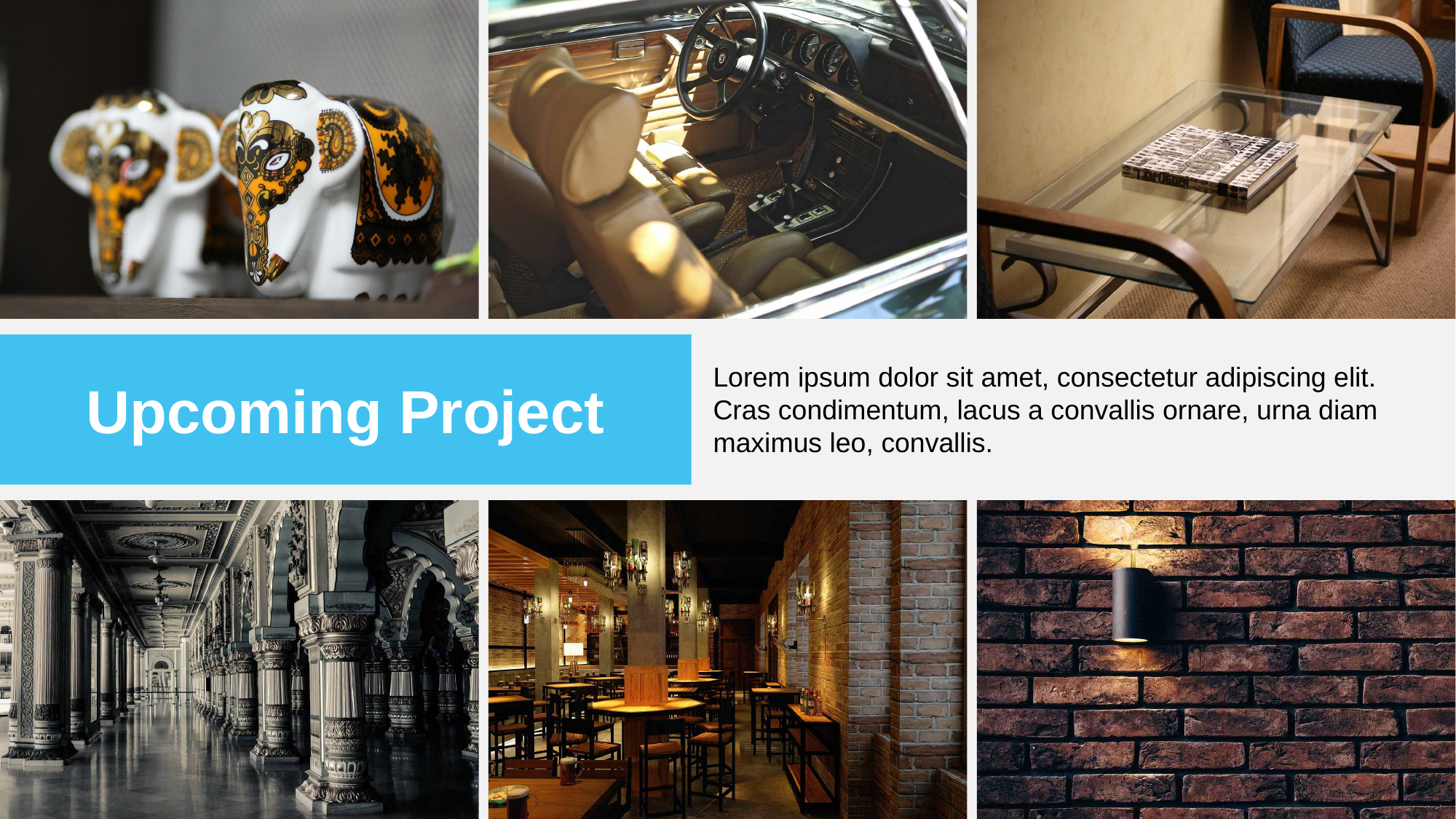

Upcoming Project
Lorem ipsum dolor sit amet, consectetur adipiscing elit. Cras condimentum, lacus a convallis ornare, urna diam maximus leo, convallis.